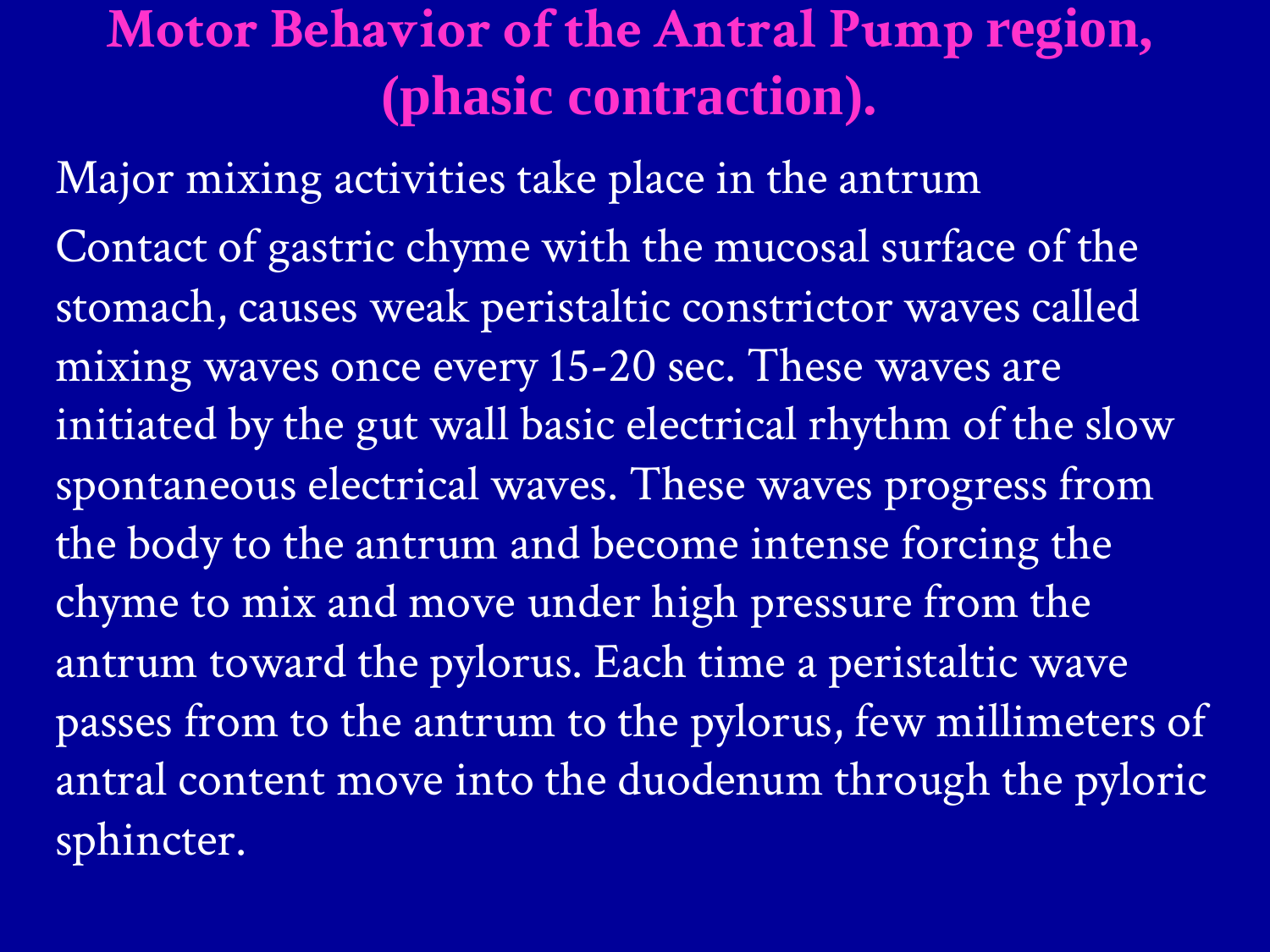

# Motor Behavior of the Antral Pump region, (phasic contraction).
Major mixing activities take place in the antrum
Contact of gastric chyme with the mucosal surface of the stomach, causes weak peristaltic constrictor waves called mixing waves once every 15-20 sec. These waves are initiated by the gut wall basic electrical rhythm of the slow spontaneous electrical waves. These waves progress from the body to the antrum and become intense forcing the chyme to mix and move under high pressure from the antrum toward the pylorus. Each time a peristaltic wave passes from to the antrum to the pylorus, few millimeters of antral content move into the duodenum through the pyloric sphincter.